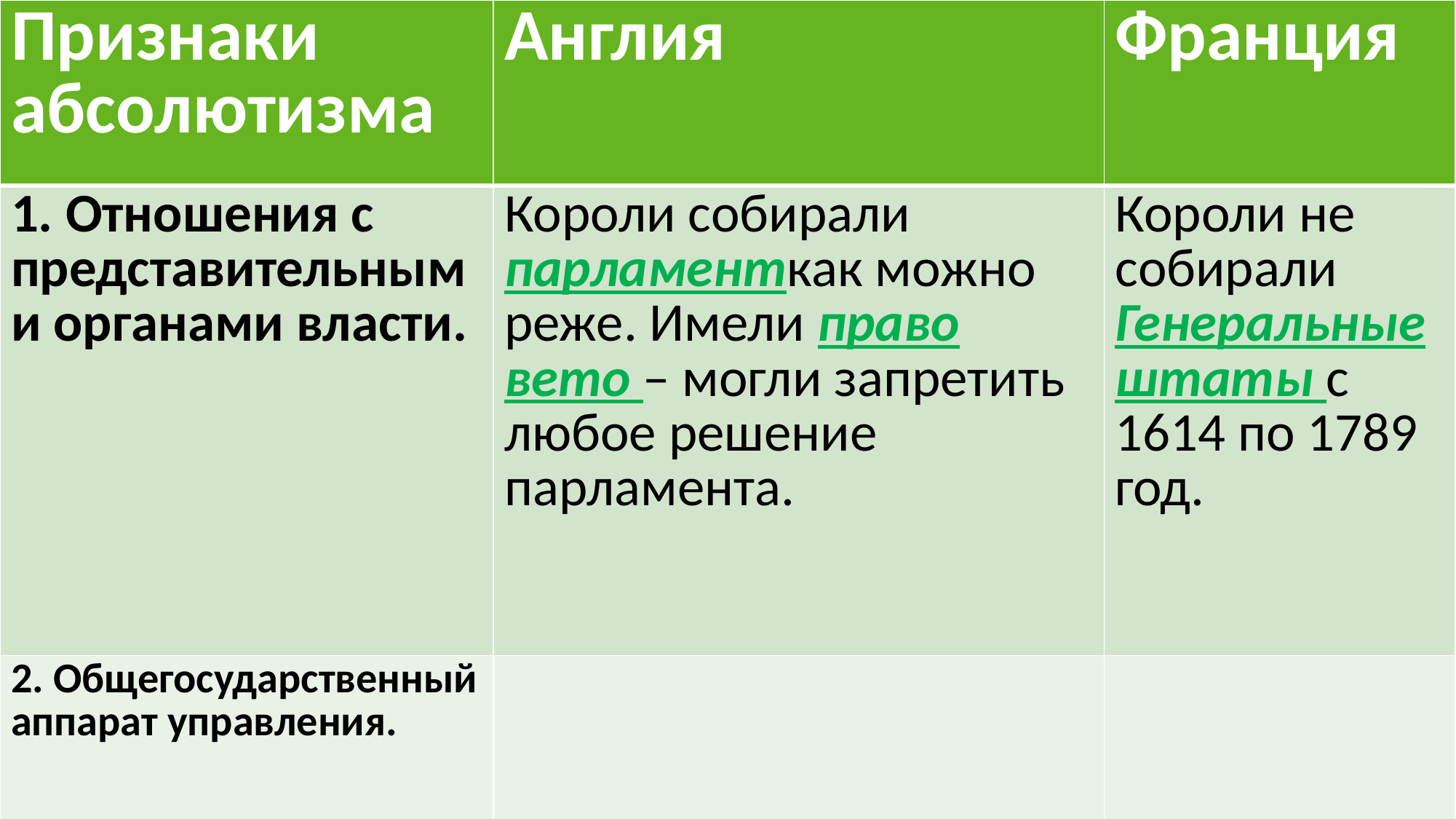

| Признаки абсолютизма | Англия | Франция |
| --- | --- | --- |
| 1. Отношения с представительными органами власти. | Короли собирали парламенткак можно реже. Имели право вето – могли запретить любое решение парламента. | Короли не собирали Генеральные штаты с 1614 по 1789 год. |
| 2. Общегосударственный аппарат управления. |  |  |
#